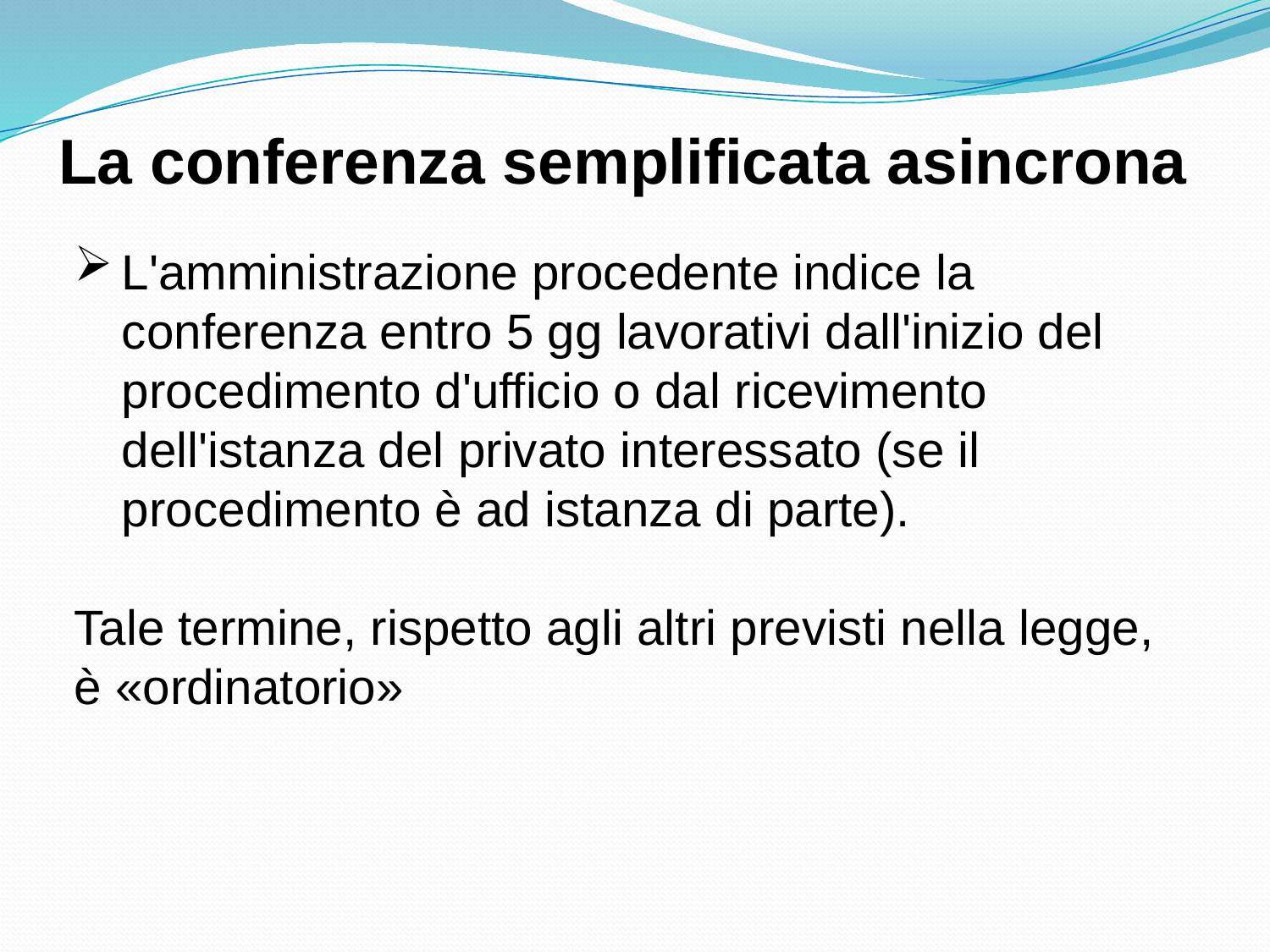

# La conferenza semplificata asincrona
L'amministrazione procedente indice la conferenza entro 5 gg lavorativi dall'inizio del procedimento d'ufficio o dal ricevimento dell'istanza del privato interessato (se il procedimento è ad istanza di parte).

Tale termine, rispetto agli altri previsti nella legge, è «ordinatorio»